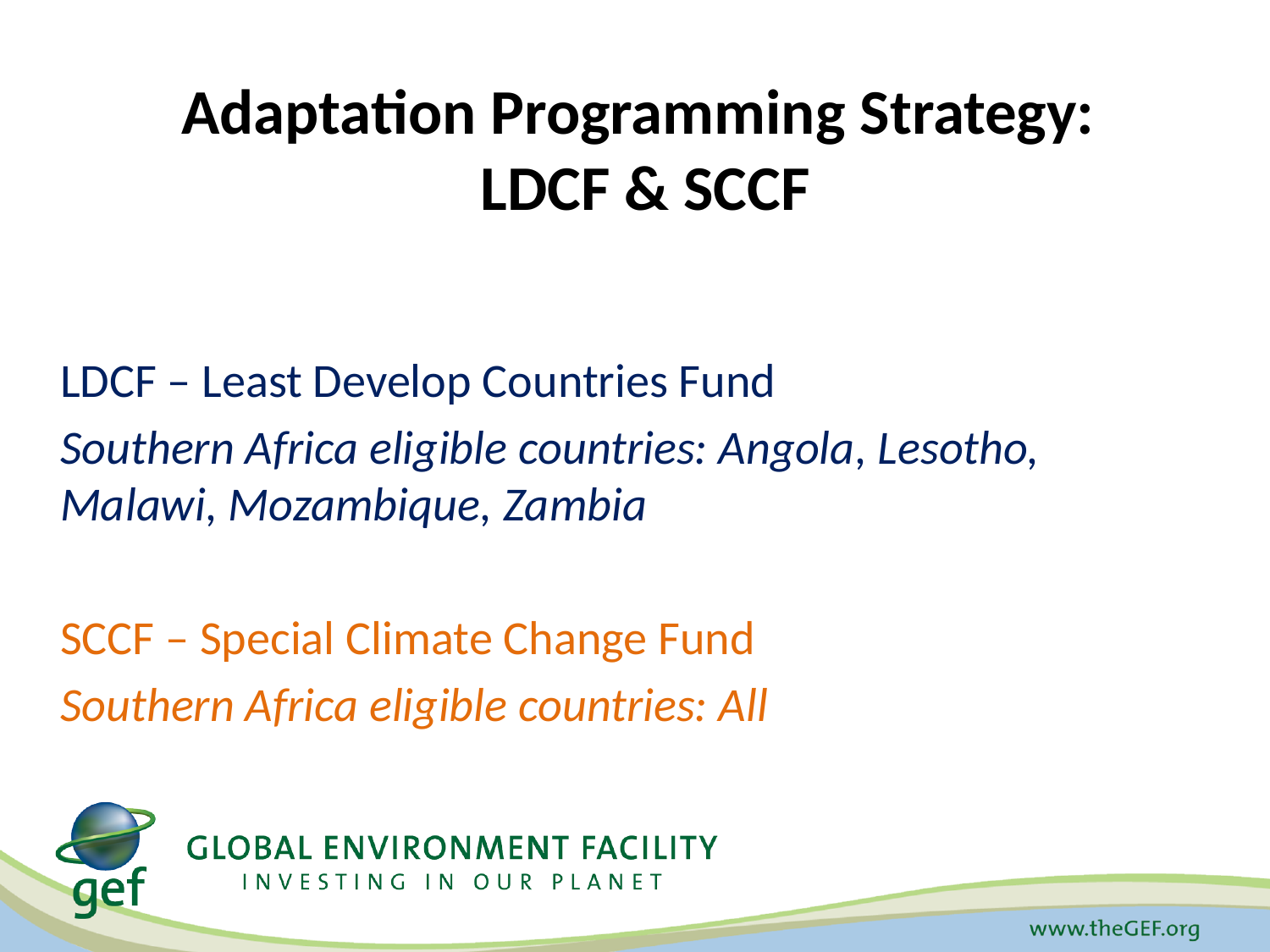

# Adaptation Programming Strategy: LDCF & SCCF
LDCF – Least Develop Countries Fund
Southern Africa eligible countries: Angola, Lesotho, Malawi, Mozambique, Zambia

SCCF – Special Climate Change Fund
Southern Africa eligible countries: All